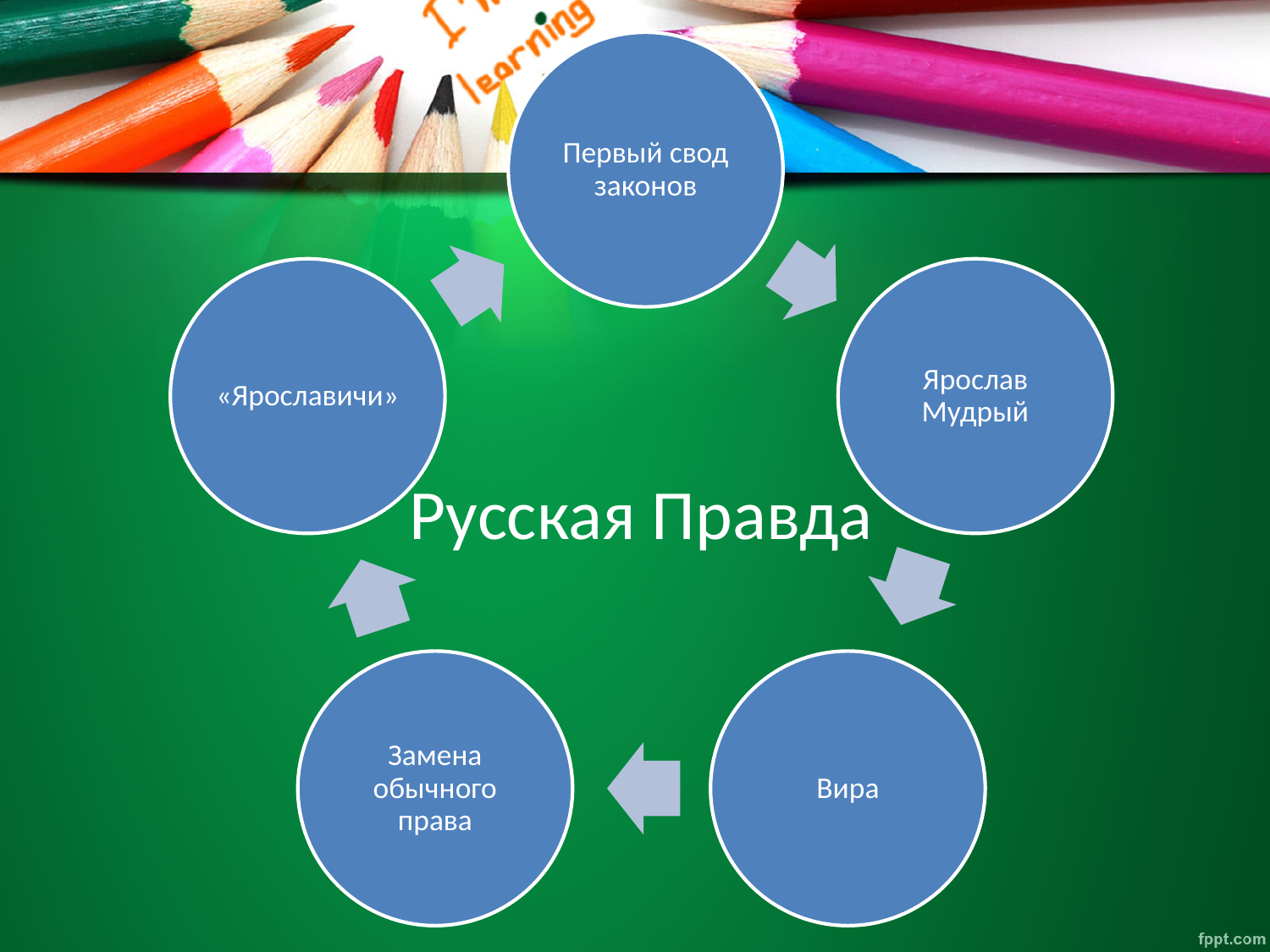

Первый свод законов

Ярослав Мудрый

Вира

Замена обычного права

«Ярославичи»

#
Русская Правда